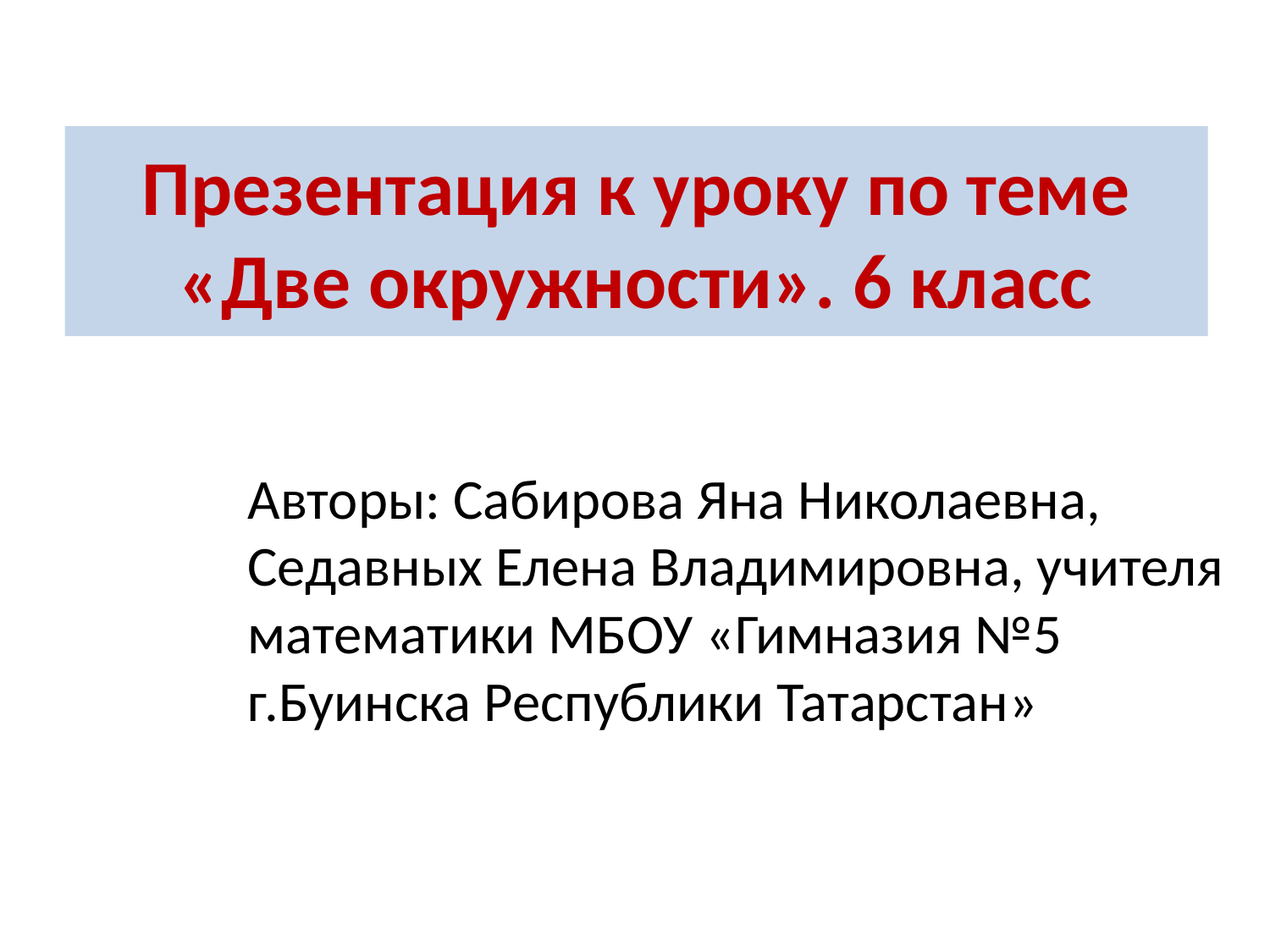

# Презентация к уроку по теме «Две окружности». 6 класс
Авторы: Сабирова Яна Николаевна, Седавных Елена Владимировна, учителя математики МБОУ «Гимназия №5 г.Буинска Республики Татарстан»